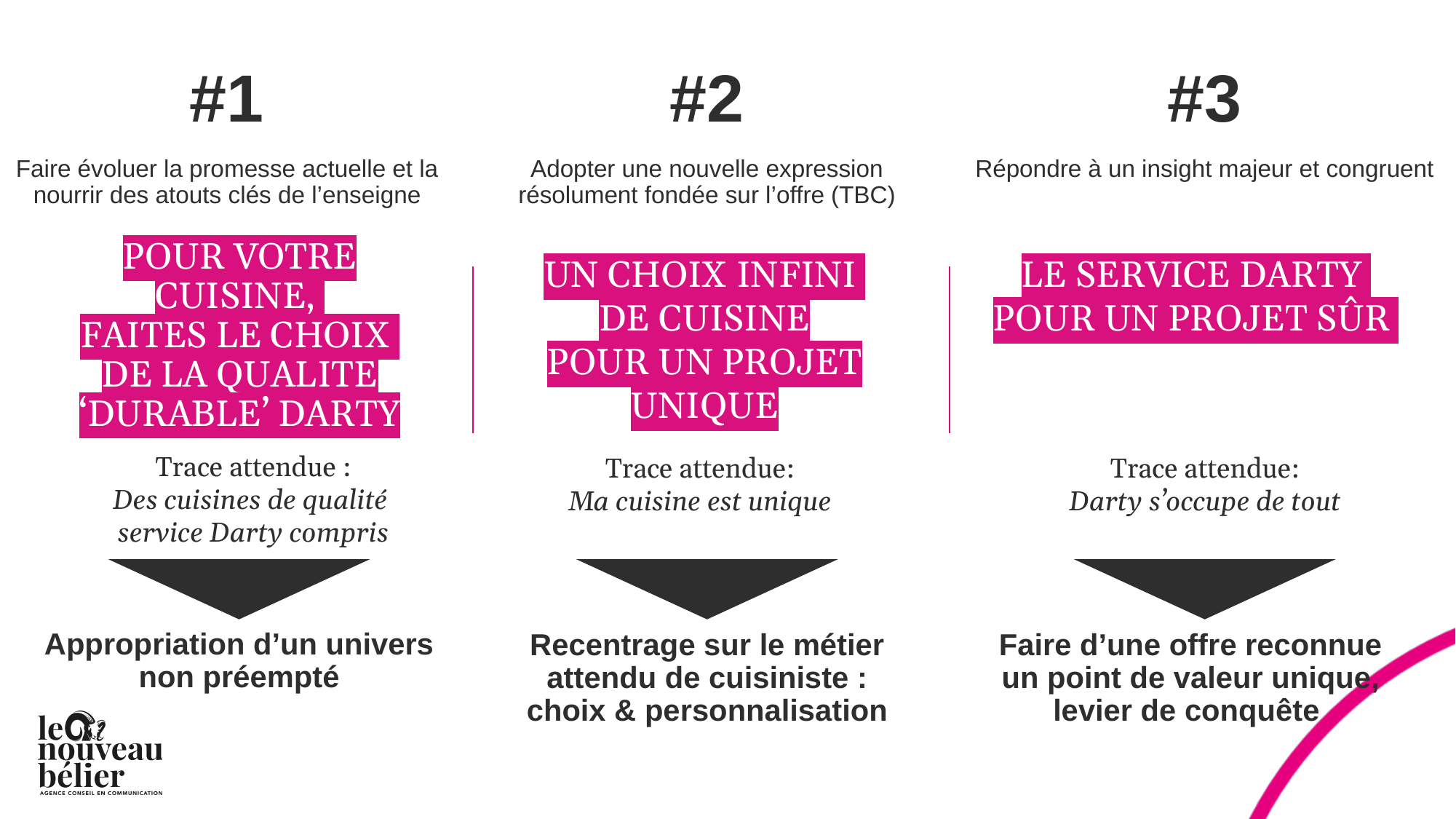

#1
#2
#3
Faire évoluer la promesse actuelle et la nourrir des atouts clés de l’enseigne
Adopter une nouvelle expression résolument fondée sur l’offre (TBC)
Répondre à un insight majeur et congruent
POUR VOTRE CUISINE,
FAITES LE CHOIX
DE LA QUALITE ‘DURABLE’ DARTY
UN CHOIX INFINI
DE CUISINE
POUR UN PROJET UNIQUE
LE SERVICE DARTY
POUR UN PROJET SÛR
Trace attendue :
Des cuisines de qualité
service Darty compris
Trace attendue:
Ma cuisine est unique
Trace attendue:
Darty s’occupe de tout

Appropriation d’un univers non préempté
Recentrage sur le métier attendu de cuisiniste : choix & personnalisation
Faire d’une offre reconnue un point de valeur unique, levier de conquête